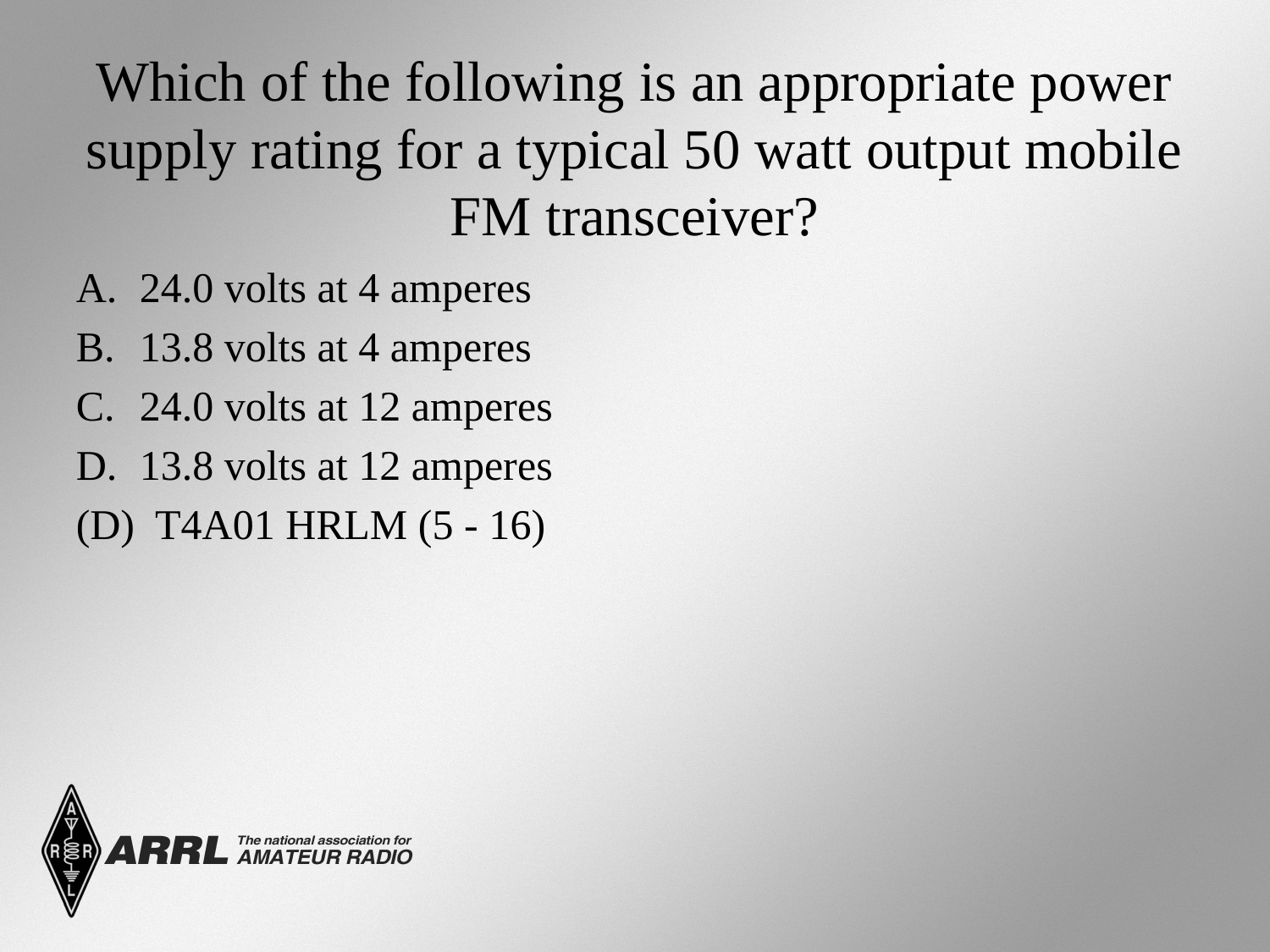

# Which of the following is an appropriate power supply rating for a typical 50 watt output mobile FM transceiver?
24.0 volts at 4 amperes
13.8 volts at 4 amperes
24.0 volts at 12 amperes
13.8 volts at 12 amperes
(D)  T4A01 HRLM (5 - 16)